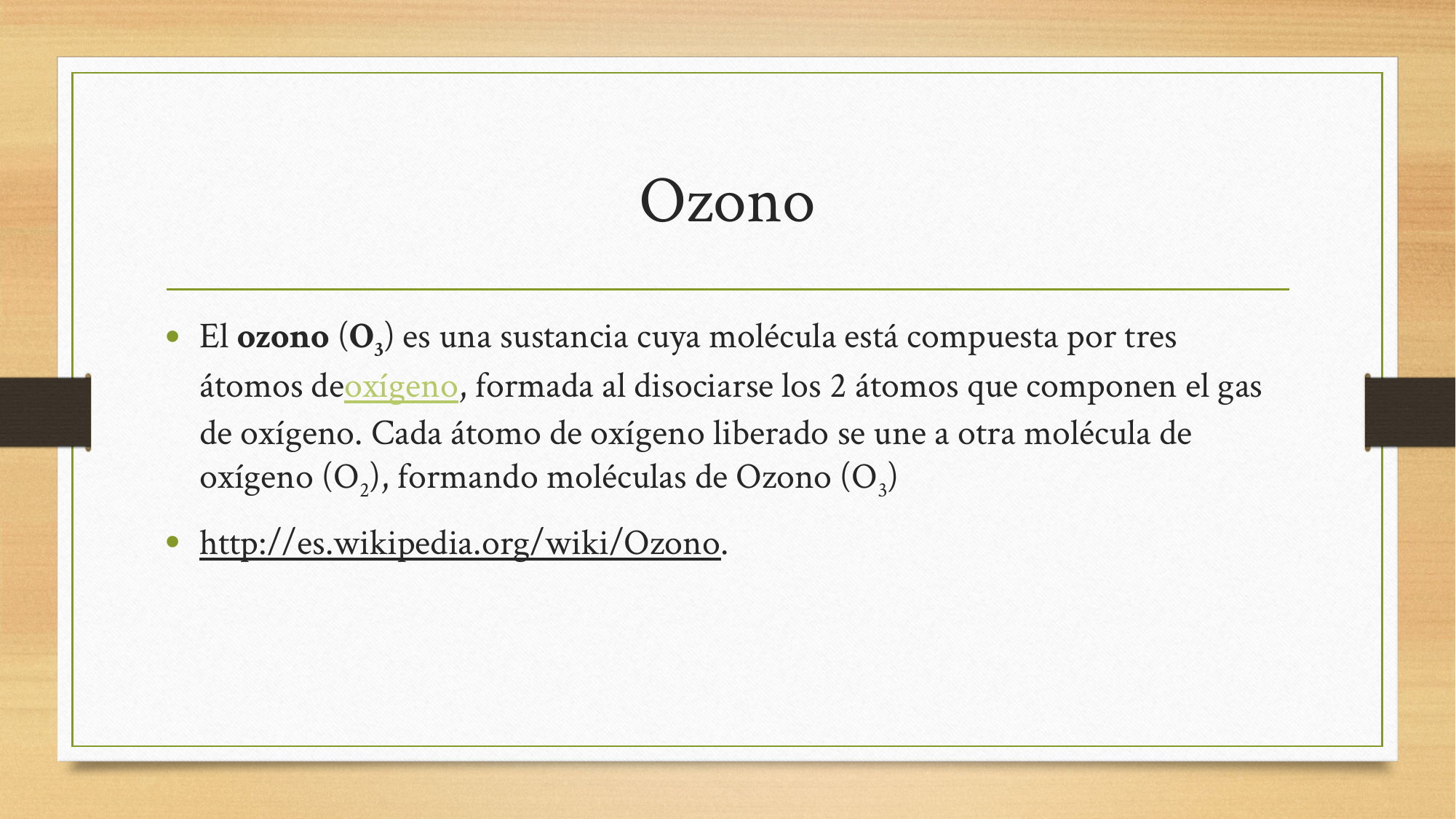

# Ozono
El ozono (O3) es una sustancia cuya molécula está compuesta por tres átomos deoxígeno, formada al disociarse los 2 átomos que componen el gas de oxígeno. Cada átomo de oxígeno liberado se une a otra molécula de oxígeno (O2), formando moléculas de Ozono (O3)
http://es.wikipedia.org/wiki/Ozono.